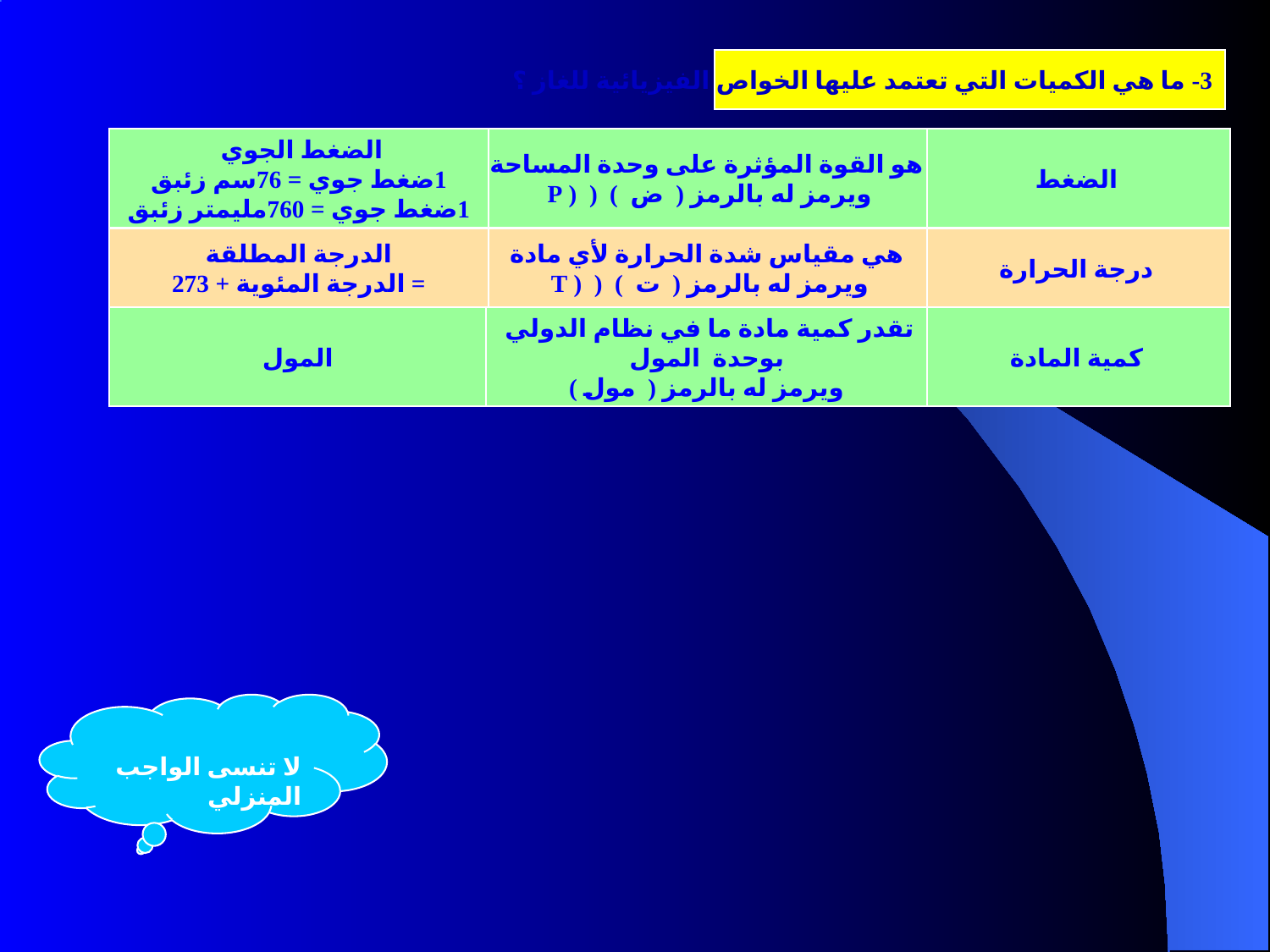

3- ما هي الكميات التي تعتمد عليها الخواص الفيزيائية للغاز ؟

الضغط الجوي
1ضغط جوي = 76سم زئبق
1ضغط جوي = 760مليمتر زئبق

هو القوة المؤثرة على وحدة المساحة
ويرمز له بالرمز (  ض  )  (  ( P
الضغط

الدرجة المطلقة
= الدرجة المئوية + 273

هي مقياس شدة الحرارة لأي مادة
ويرمز له بالرمز (  ت  )  (  ( T
درجة الحرارة

المول

تقدر كمية مادة ما في نظام الدولي
بوحدة  المول
ويرمز له بالرمز (  مول )
كمية المادة

لا تنسى الواجب المنزلي